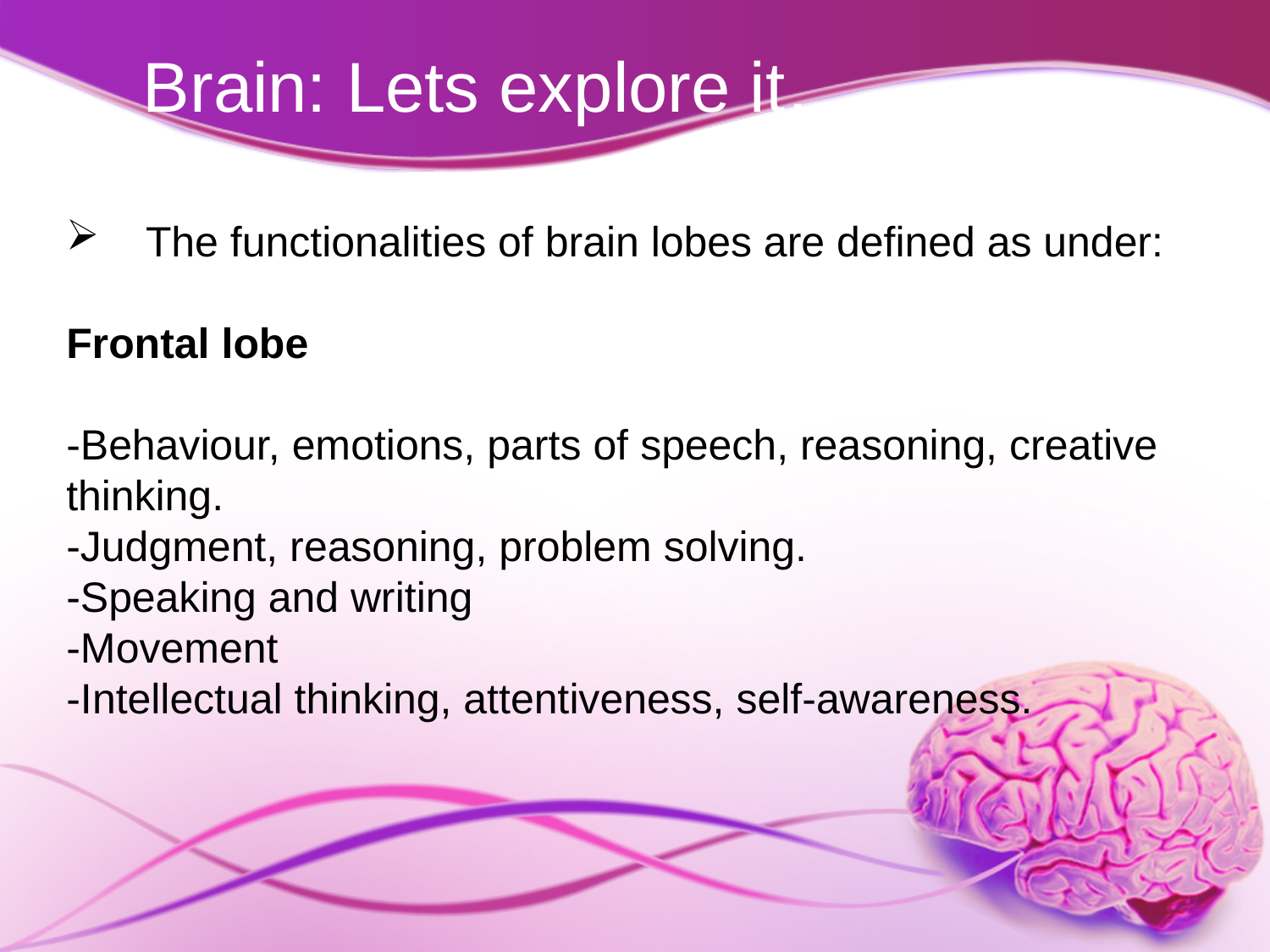

# Brain: Lets explore it…

The functionalities of brain lobes are defined as under:

Frontal lobe

-Behaviour, emotions, parts of speech, reasoning, creative thinking.
-Judgment, reasoning, problem solving.
-Speaking and writing
-Movement
-Intellectual thinking, attentiveness, self-awareness.